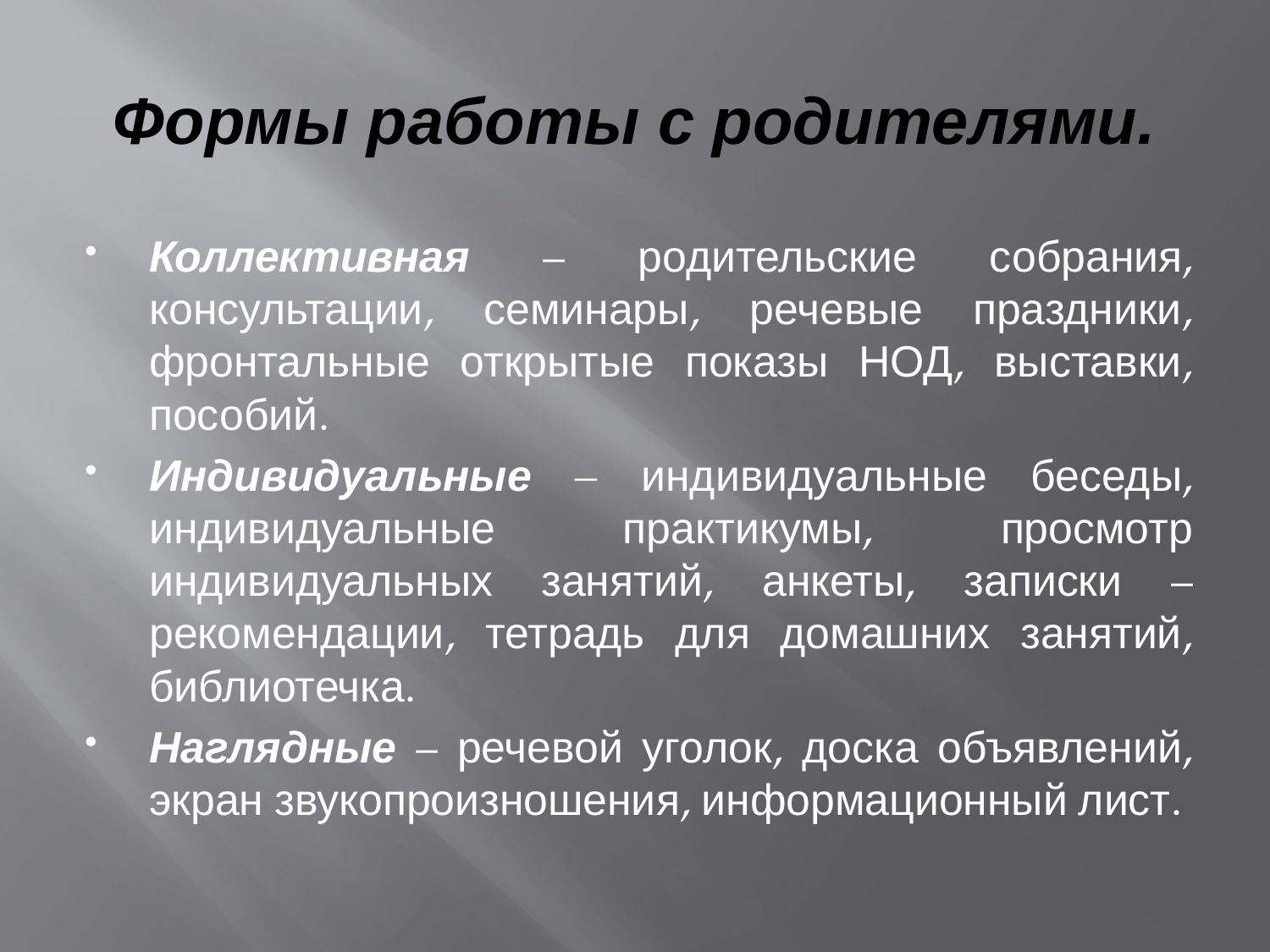

# Формы работы с родителями.
Коллективная – родительские собрания, консультации, семинары, речевые праздники, фронтальные открытые показы НОД, выставки, пособий.
Индивидуальные – индивидуальные беседы, индивидуальные практикумы, просмотр индивидуальных занятий, анкеты, записки – рекомендации, тетрадь для домашних занятий, библиотечка.
Наглядные – речевой уголок, доска объявлений, экран звукопроизношения, информационный лист.